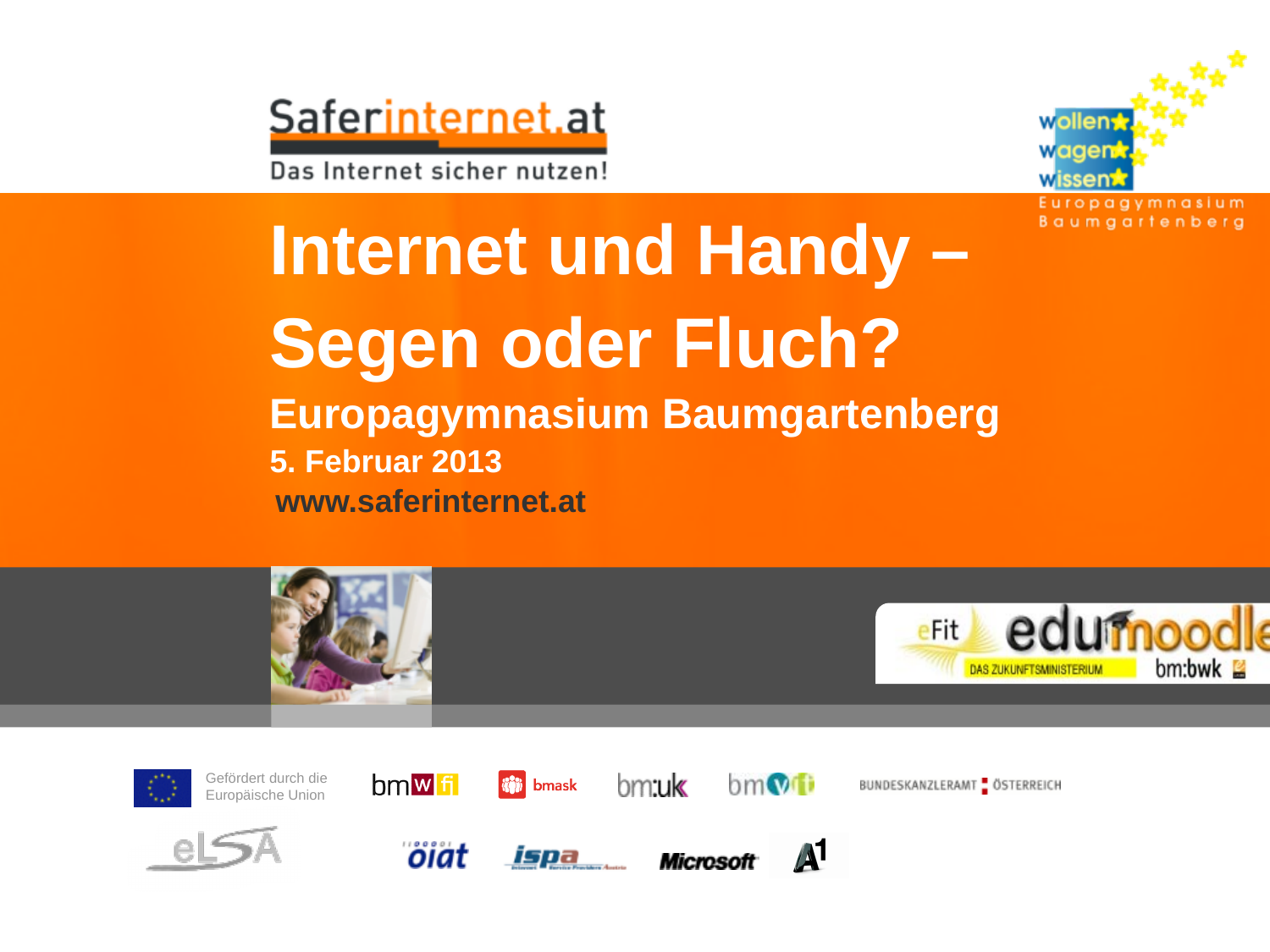

Internet und Handy –
Segen oder Fluch?
Europagymnasium Baumgartenberg
5. Februar 2013

www.saferinternet.at